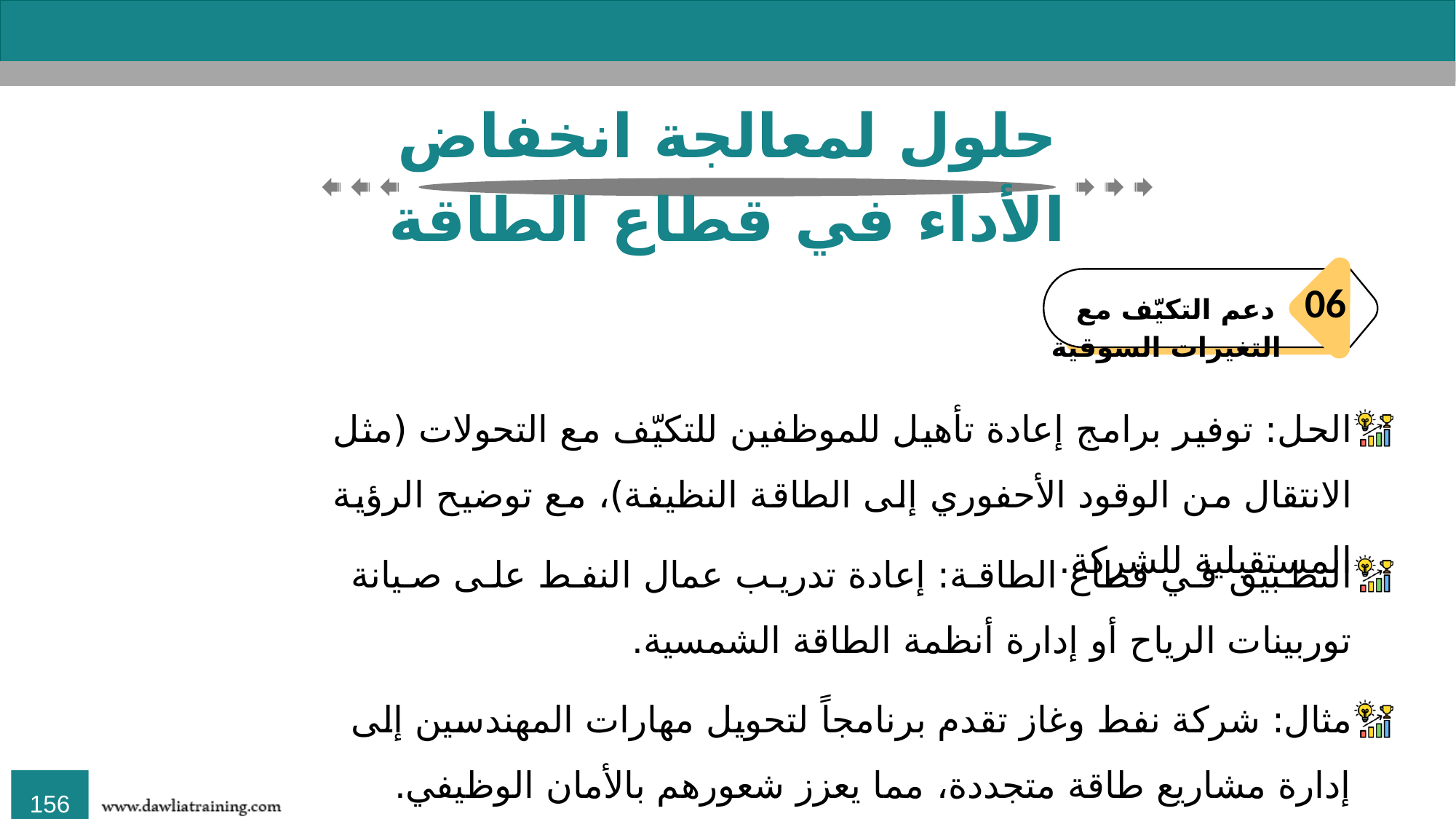

حلول لمعالجة انخفاض الأداء في قطاع الطاقة

06
دعم التكيّف مع التغيرات السوقية
الحل: توفير برامج إعادة تأهيل للموظفين للتكيّف مع التحولات (مثل الانتقال من الوقود الأحفوري إلى الطاقة النظيفة)، مع توضيح الرؤية المستقبلية للشركة.
التطبيق في قطاع الطاقة: إعادة تدريب عمال النفط على صيانة توربينات الرياح أو إدارة أنظمة الطاقة الشمسية.
مثال: شركة نفط وغاز تقدم برنامجاً لتحويل مهارات المهندسين إلى إدارة مشاريع طاقة متجددة، مما يعزز شعورهم بالأمان الوظيفي.